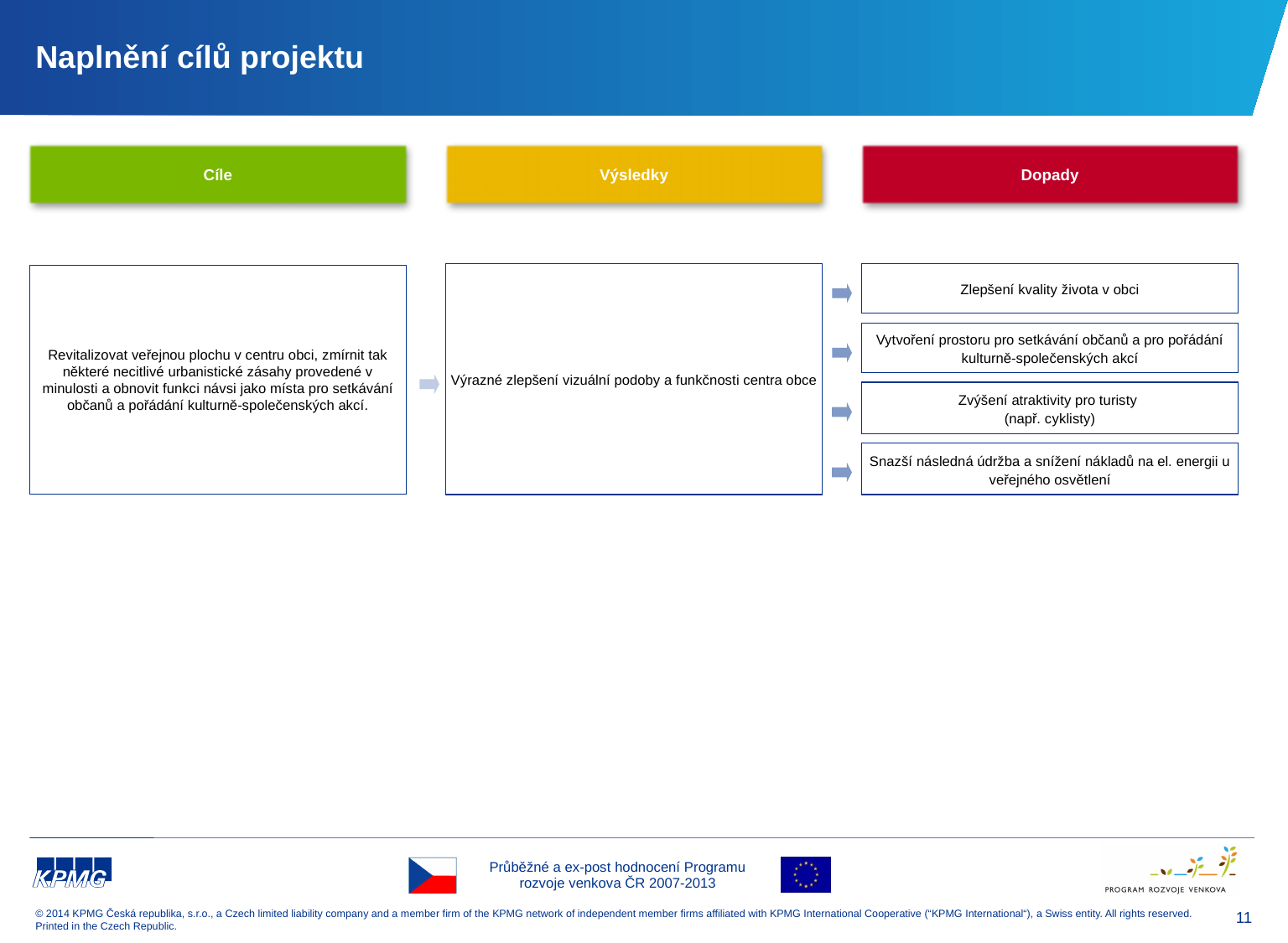

# Naplnění cílů projektu
Cíle
Výsledky
Dopady
Výrazné zlepšení vizuální podoby a funkčnosti centra obce
Zlepšení kvality života v obci
Revitalizovat veřejnou plochu v centru obci, zmírnit tak některé necitlivé urbanistické zásahy provedené v minulosti a obnovit funkci návsi jako místa pro setkávání občanů a pořádání kulturně-společenských akcí.

Vytvoření prostoru pro setkávání občanů a pro pořádání kulturně-společenských akcí

Zvýšení atraktivity pro turisty
(např. cyklisty)

Snazší následná údržba a snížení nákladů na el. energii u veřejného osvětlení